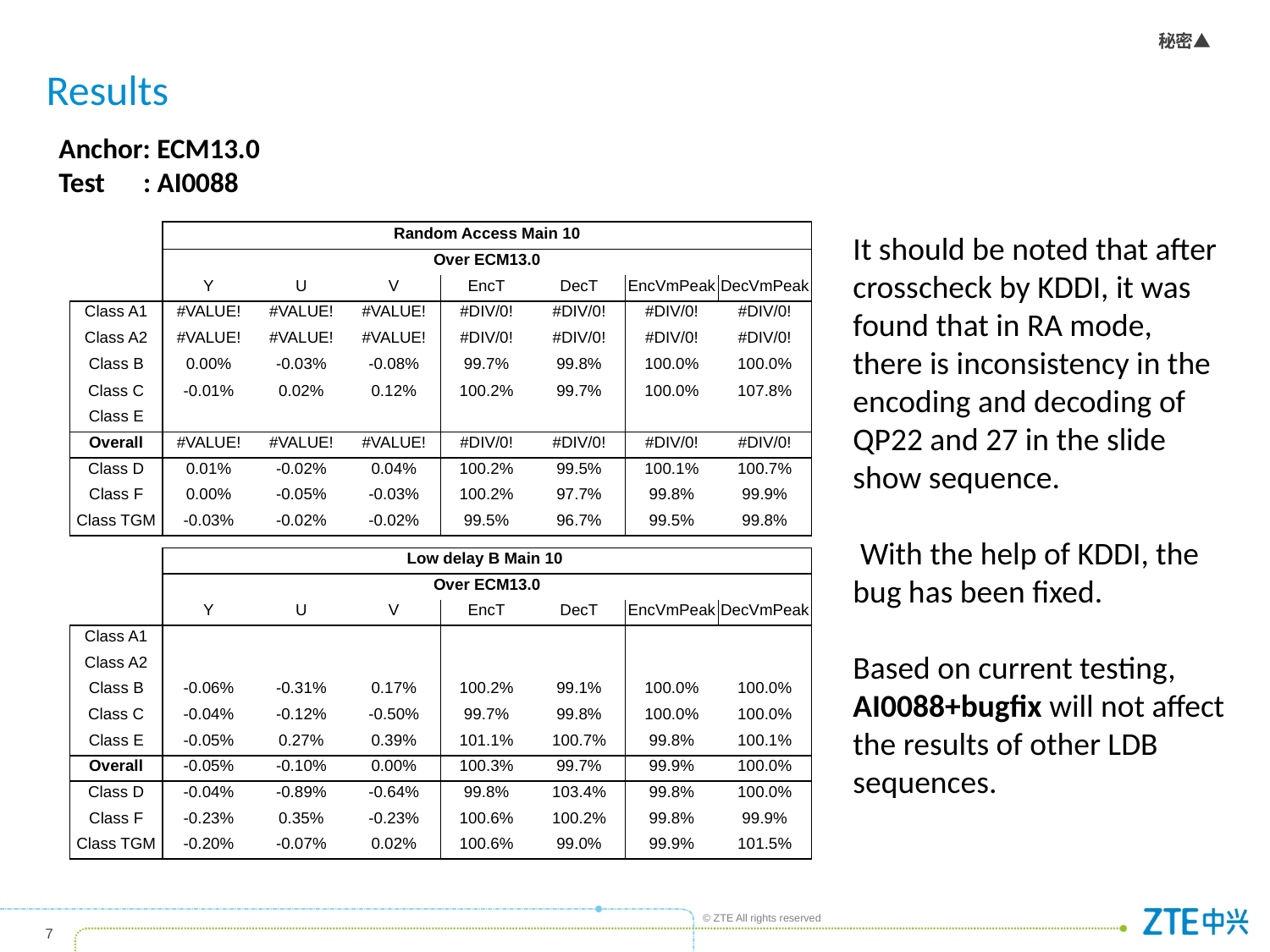

# Results
Anchor: ECM13.0
Test      : AI0088
|  | Random Access Main 10 |  |  |  |  |  |  |
| --- | --- | --- | --- | --- | --- | --- | --- |
|  | Over ECM13.0 |  |  |  |  |  |  |
|  | Y | U | V | EncT | DecT | EncVmPeak | DecVmPeak |
| Class A1 | #VALUE! | #VALUE! | #VALUE! | #DIV/0! | #DIV/0! | #DIV/0! | #DIV/0! |
| Class A2 | #VALUE! | #VALUE! | #VALUE! | #DIV/0! | #DIV/0! | #DIV/0! | #DIV/0! |
| Class B | 0.00% | -0.03% | -0.08% | 99.7% | 99.8% | 100.0% | 100.0% |
| Class C | -0.01% | 0.02% | 0.12% | 100.2% | 99.7% | 100.0% | 107.8% |
| Class E |  |  |  |  |  |  |  |
| Overall | #VALUE! | #VALUE! | #VALUE! | #DIV/0! | #DIV/0! | #DIV/0! | #DIV/0! |
| Class D | 0.01% | -0.02% | 0.04% | 100.2% | 99.5% | 100.1% | 100.7% |
| Class F | 0.00% | -0.05% | -0.03% | 100.2% | 97.7% | 99.8% | 99.9% |
| Class TGM | -0.03% | -0.02% | -0.02% | 99.5% | 96.7% | 99.5% | 99.8% |
It should be noted that after crosscheck by KDDI, it was found that in RA mode, there is inconsistency in the encoding and decoding of QP22 and 27 in the slide show sequence.

 With the help of KDDI, the bug has been fixed.

Based on current testing, AI0088+bugfix will not affect the results of other LDB sequences.
|  | Low delay B Main 10 |  |  |  |  |  |  |
| --- | --- | --- | --- | --- | --- | --- | --- |
|  | Over ECM13.0 |  |  |  |  |  |  |
|  | Y | U | V | EncT | DecT | EncVmPeak | DecVmPeak |
| Class A1 |  |  |  |  |  |  |  |
| Class A2 |  |  |  |  |  |  |  |
| Class B | -0.06% | -0.31% | 0.17% | 100.2% | 99.1% | 100.0% | 100.0% |
| Class C | -0.04% | -0.12% | -0.50% | 99.7% | 99.8% | 100.0% | 100.0% |
| Class E | -0.05% | 0.27% | 0.39% | 101.1% | 100.7% | 99.8% | 100.1% |
| Overall | -0.05% | -0.10% | 0.00% | 100.3% | 99.7% | 99.9% | 100.0% |
| Class D | -0.04% | -0.89% | -0.64% | 99.8% | 103.4% | 99.8% | 100.0% |
| Class F | -0.23% | 0.35% | -0.23% | 100.6% | 100.2% | 99.8% | 99.9% |
| Class TGM | -0.20% | -0.07% | 0.02% | 100.6% | 99.0% | 99.9% | 101.5% |